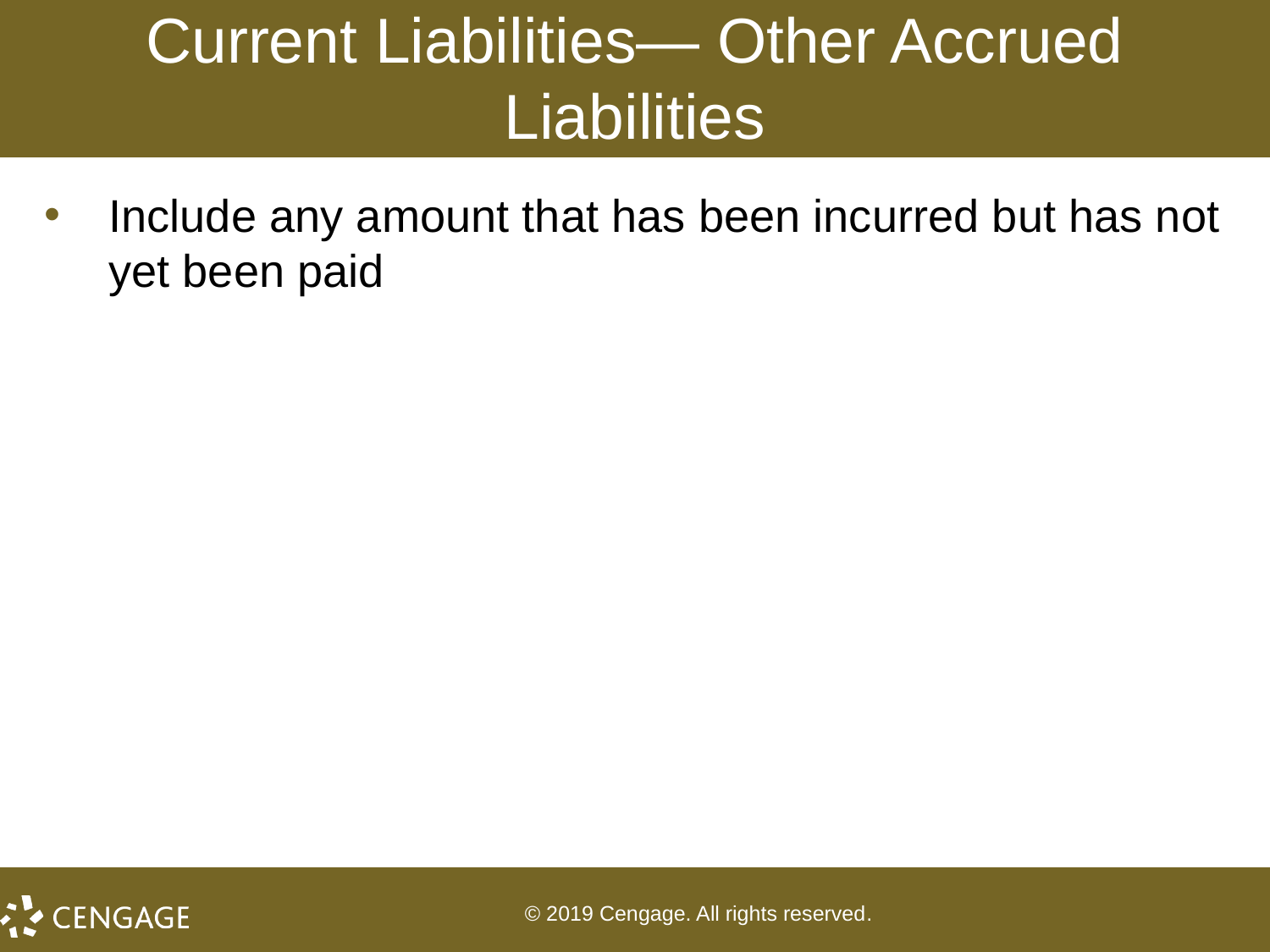

# Current Liabilities— Other Accrued Liabilities
Include any amount that has been incurred but has not yet been paid